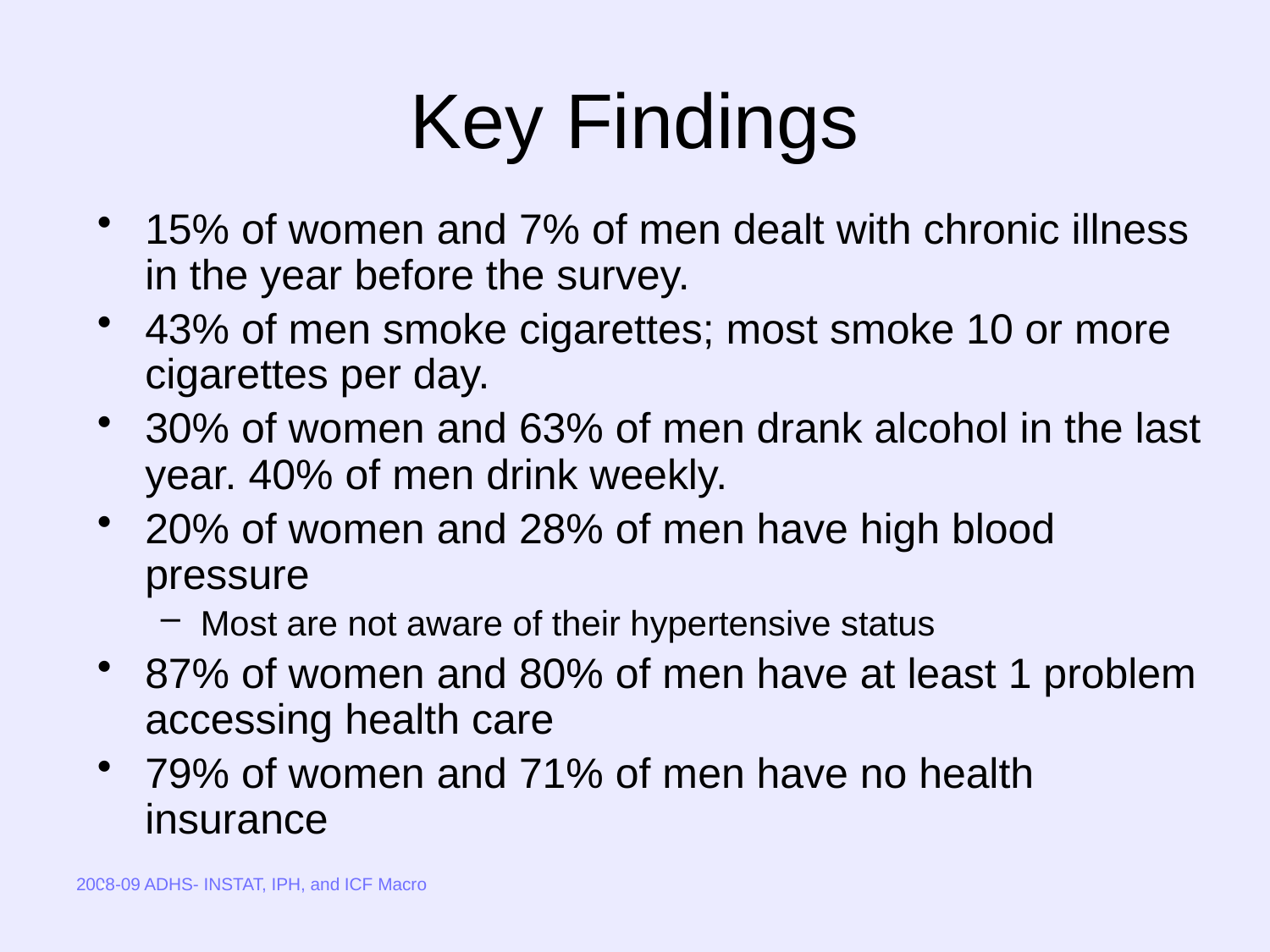

# Key Findings
15% of women and 7% of men dealt with chronic illness in the year before the survey.
43% of men smoke cigarettes; most smoke 10 or more cigarettes per day.
30% of women and 63% of men drank alcohol in the last year. 40% of men drink weekly.
20% of women and 28% of men have high blood pressure
Most are not aware of their hypertensive status
87% of women and 80% of men have at least 1 problem accessing health care
79% of women and 71% of men have no health insurance
.
2008-09 ADHS- INSTAT, IPH, and ICF Macro